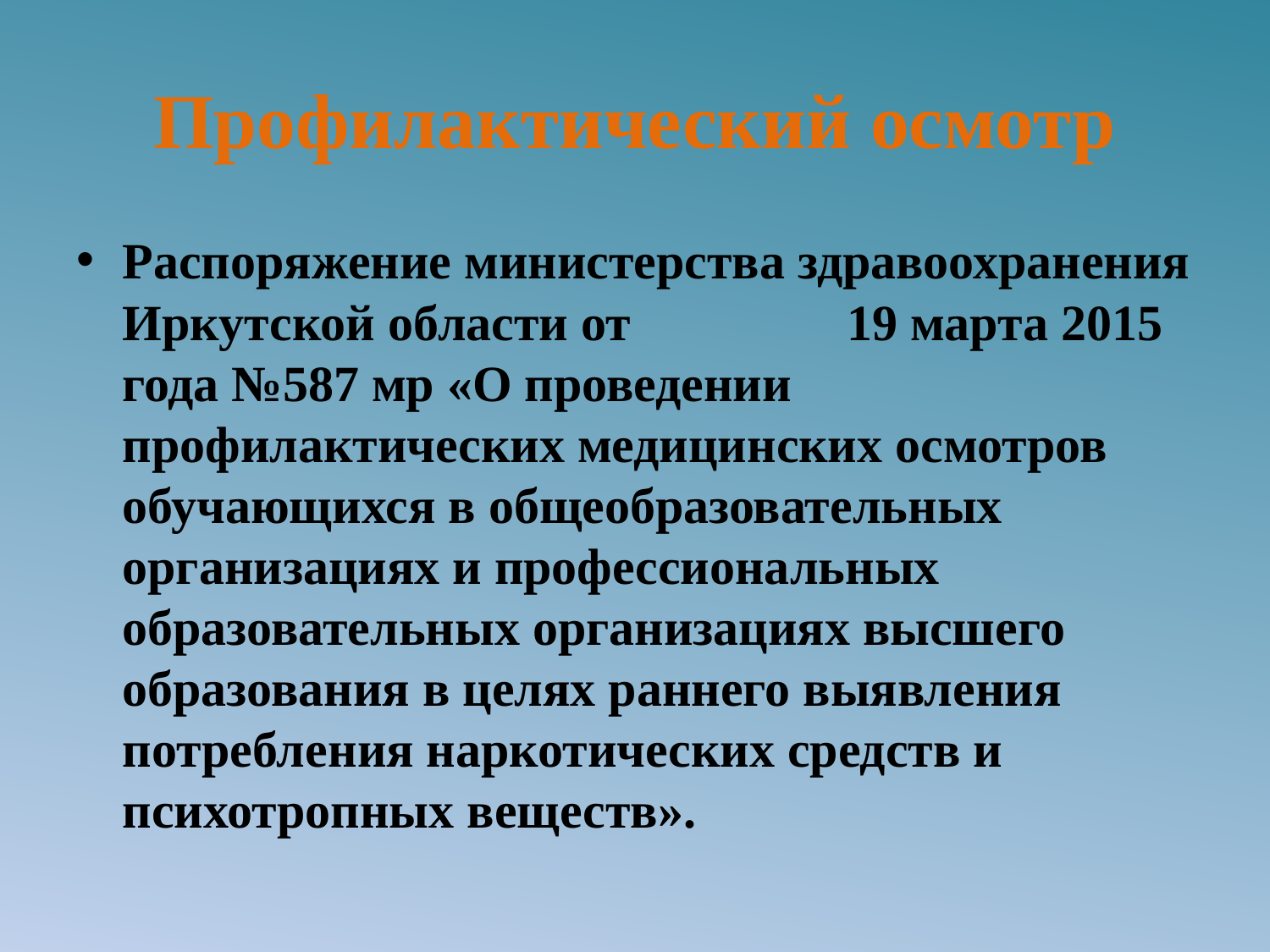

# Профилактический осмотр
Распоряжение министерства здравоохранения Иркутской области от                 19 марта 2015 года №587 мр «О проведении профилактических медицинских осмотров обучающихся в общеобразовательных организациях и профессиональных образовательных организациях высшего образования в целях раннего выявления потребления наркотических средств и психотропных веществ».